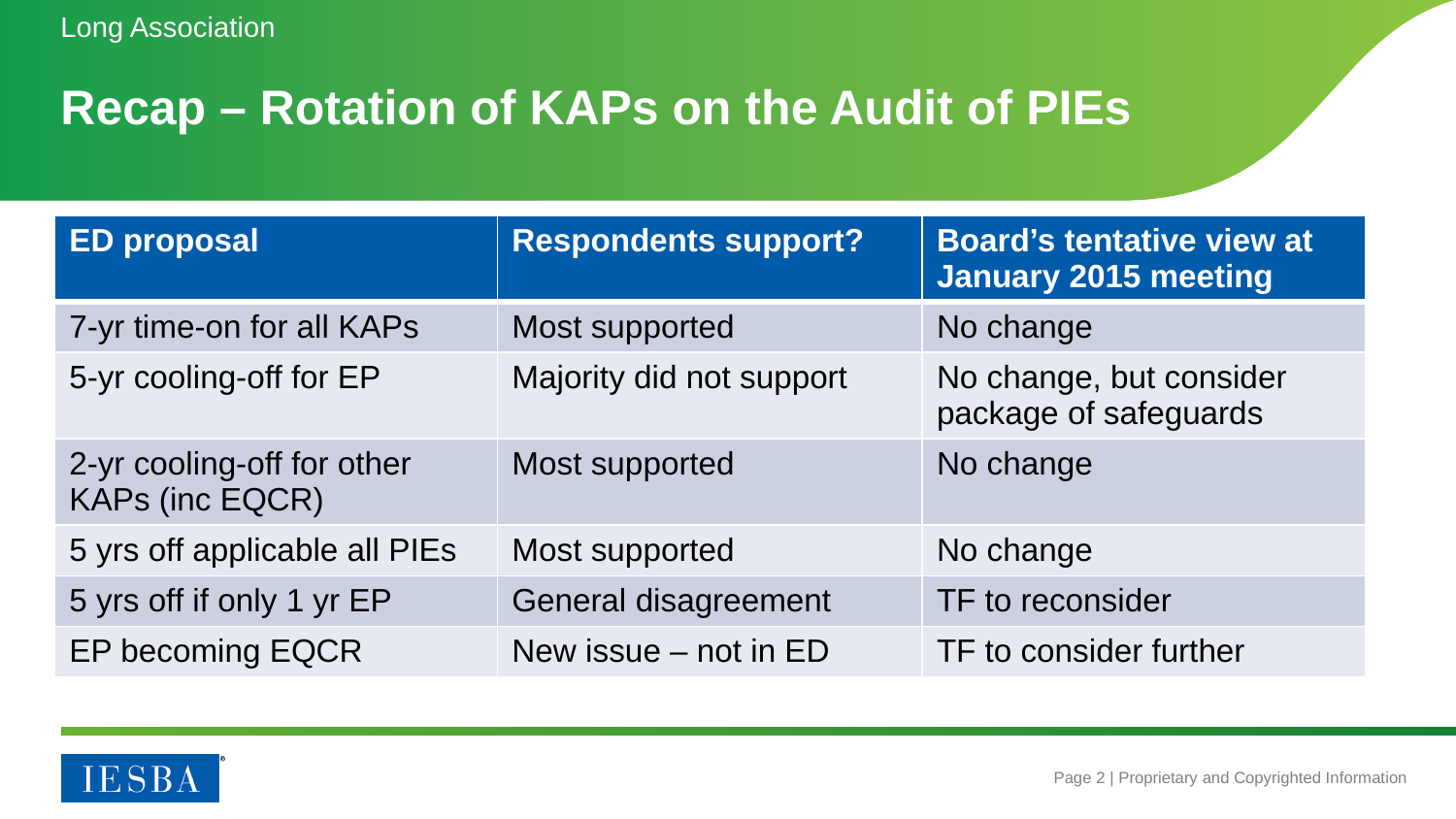

Long Association
# Recap – Rotation of KAPs on the Audit of PIEs
| ED proposal | Respondents support? | Board’s tentative view at January 2015 meeting |
| --- | --- | --- |
| 7-yr time-on for all KAPs | Most supported | No change |
| 5-yr cooling-off for EP | Majority did not support | No change, but consider package of safeguards |
| 2-yr cooling-off for other KAPs (inc EQCR) | Most supported | No change |
| 5 yrs off applicable all PIEs | Most supported | No change |
| 5 yrs off if only 1 yr EP | General disagreement | TF to reconsider |
| EP becoming EQCR | New issue – not in ED | TF to consider further |